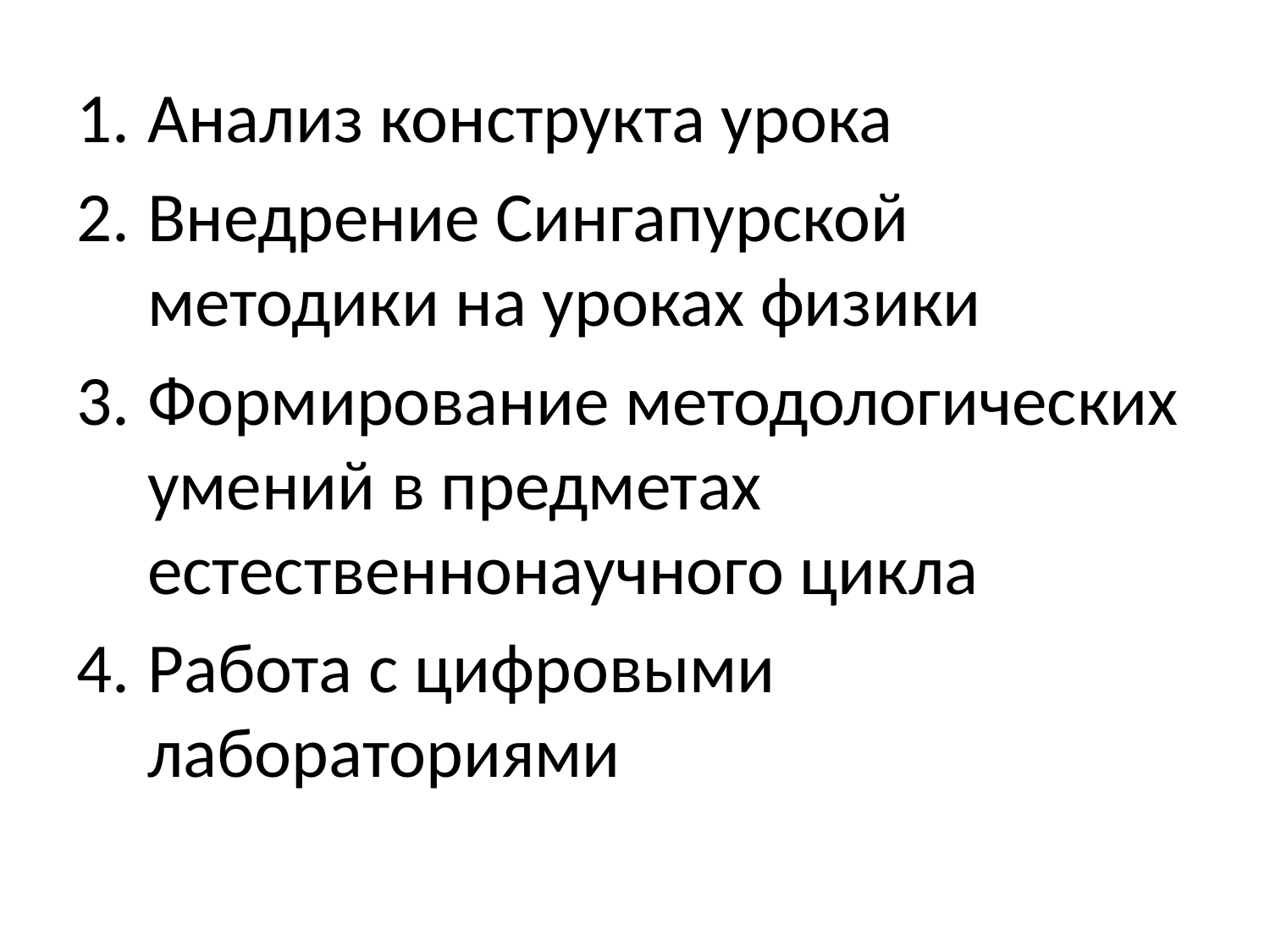

Анализ конструкта урока
Внедрение Сингапурской методики на уроках физики
Формирование методологических умений в предметах естественнонаучного цикла
Работа с цифровыми лабораториями